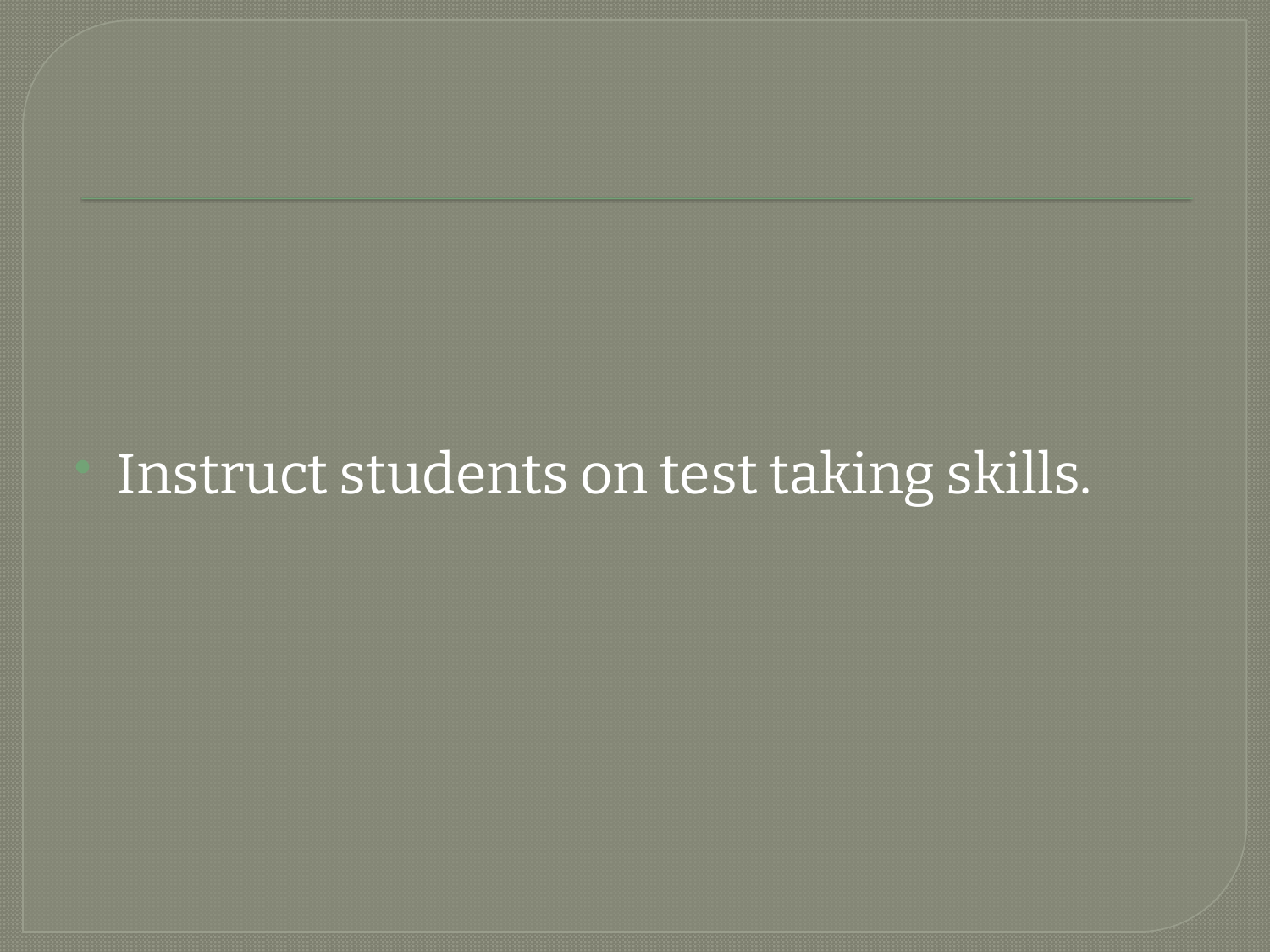

#

Instruct students on test taking skills.